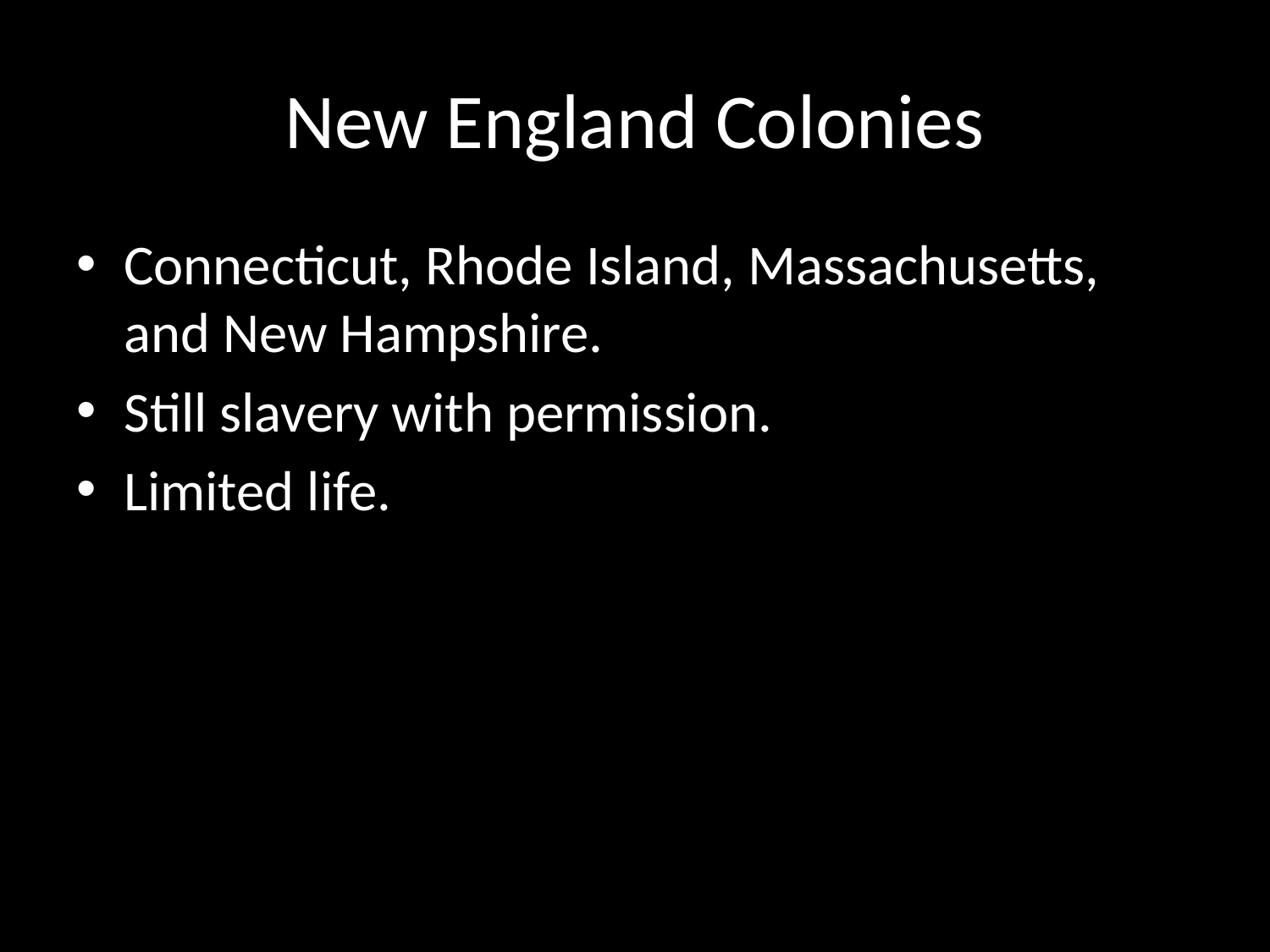

# New England Colonies
Connecticut, Rhode Island, Massachusetts, and New Hampshire.
Still slavery with permission.
Limited life.